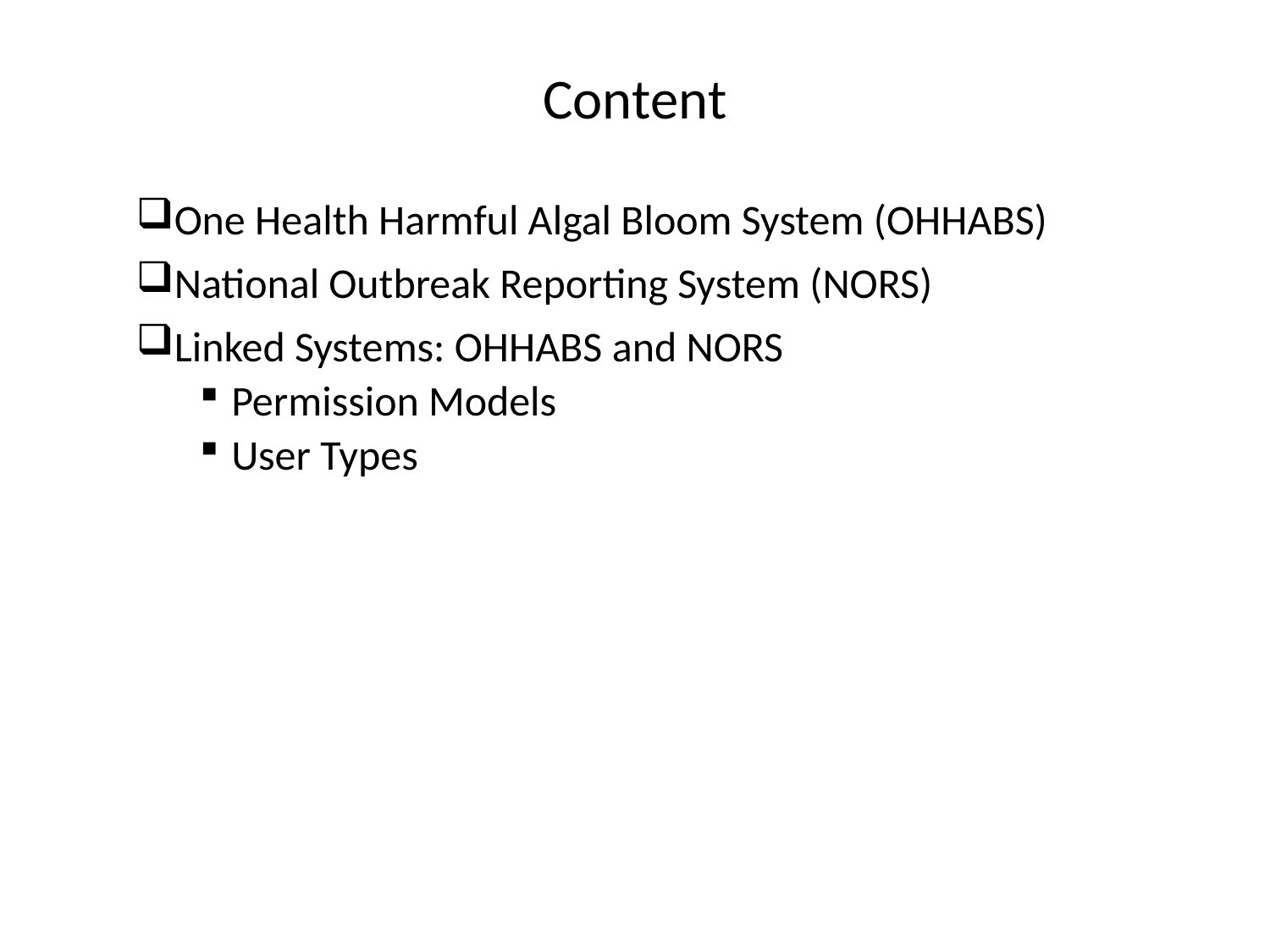

# Content
One Health Harmful Algal Bloom System (OHHABS)
National Outbreak Reporting System (NORS)
Linked Systems: OHHABS and NORS
Permission Models
User Types